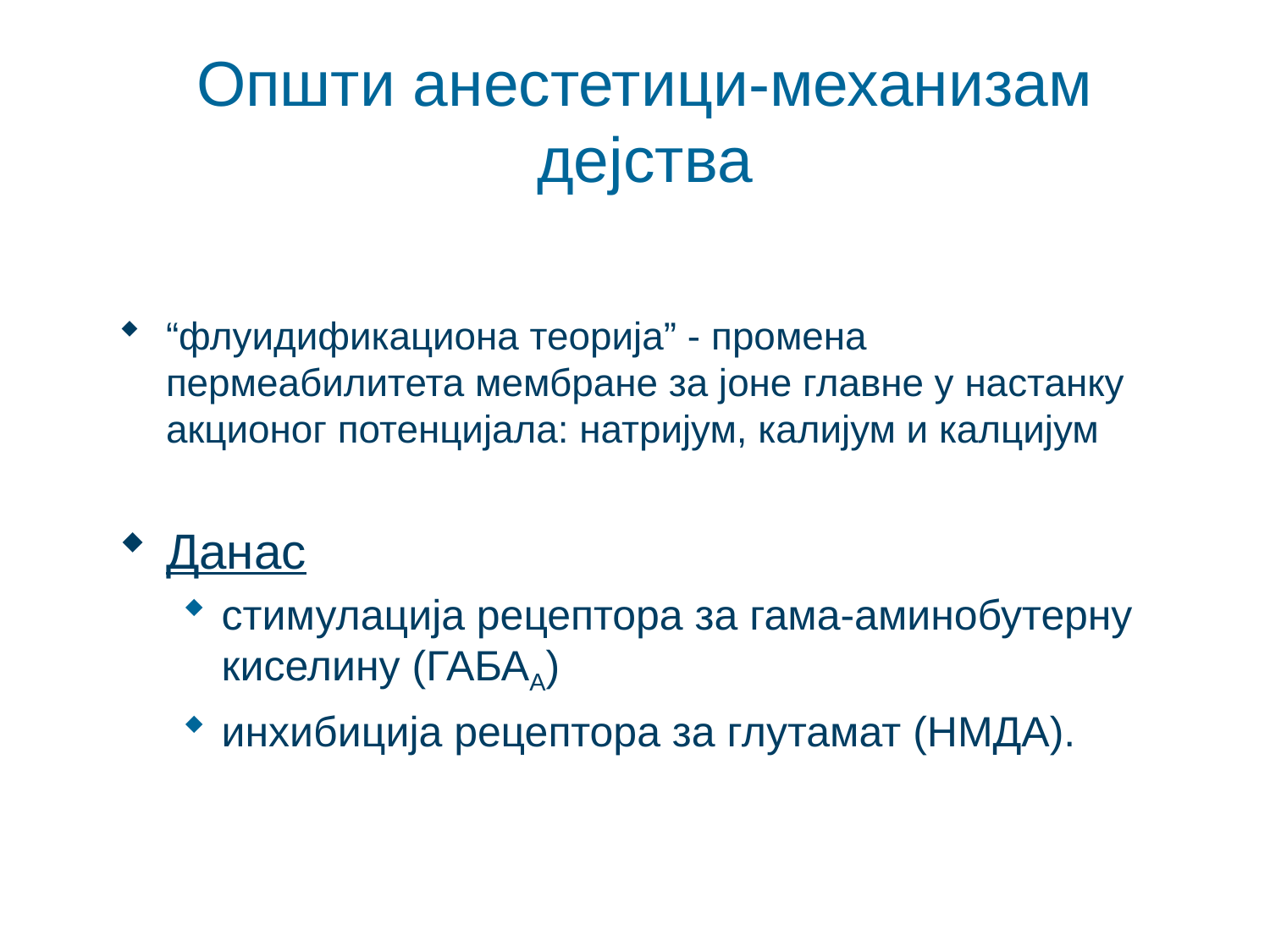

# Општи анестетици-механизам дејства

“флуидификациона теорија” - промена пермеабилитета мембране за јоне главне у настанку акционог потенцијала: натријум, калијум и калцијум

Данас
стимулација рецептора за гама-аминобутерну киселину (ГАБАА)
инхибиција рецептора за глутамат (НМДА).